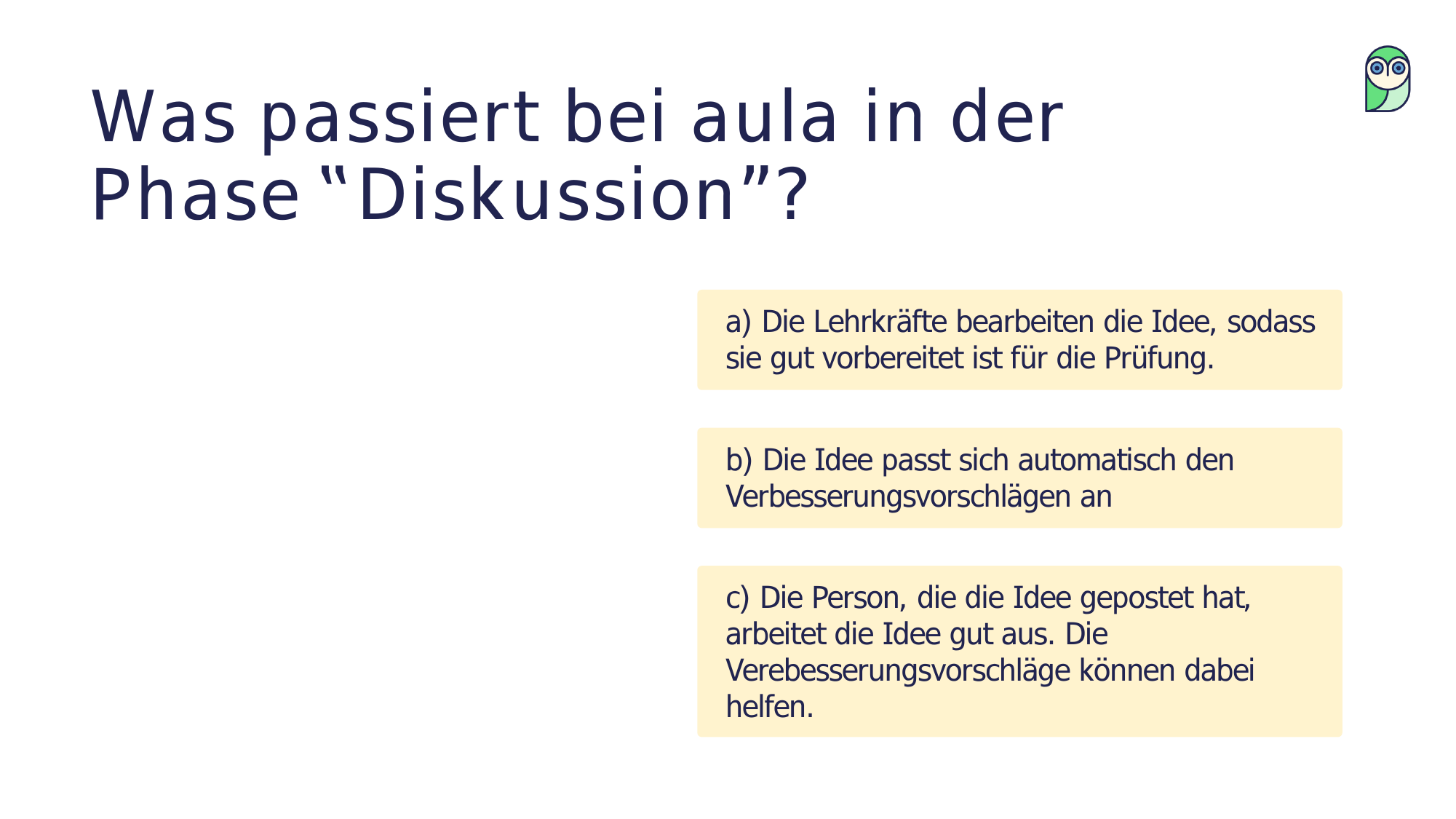

Was passiert bei aula in der Phase “Diskussion”?

a) Die Lehrkräfte bearbeiten die Idee, sodass sie gut vorbereitet ist für die Prüfung.

b) Die Idee passt sich automatisch den Verbesserungsvorschlägen an

c) Die Person, die die Idee gepostet hat, arbeitet die Idee gut aus. Die Verebesserungsvorschläge können dabei helfen.